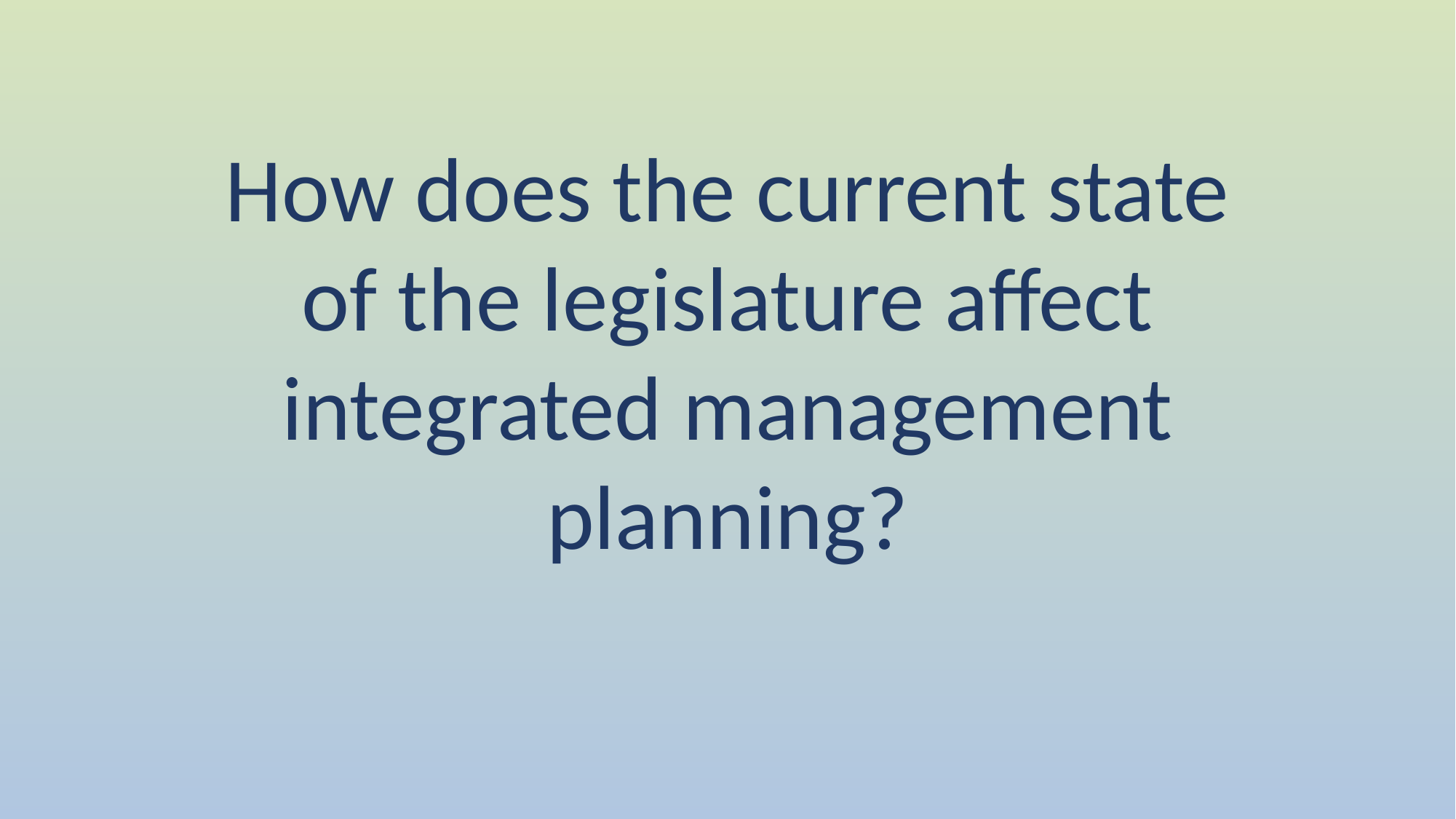

How does the current state of the legislature affect integrated management planning?